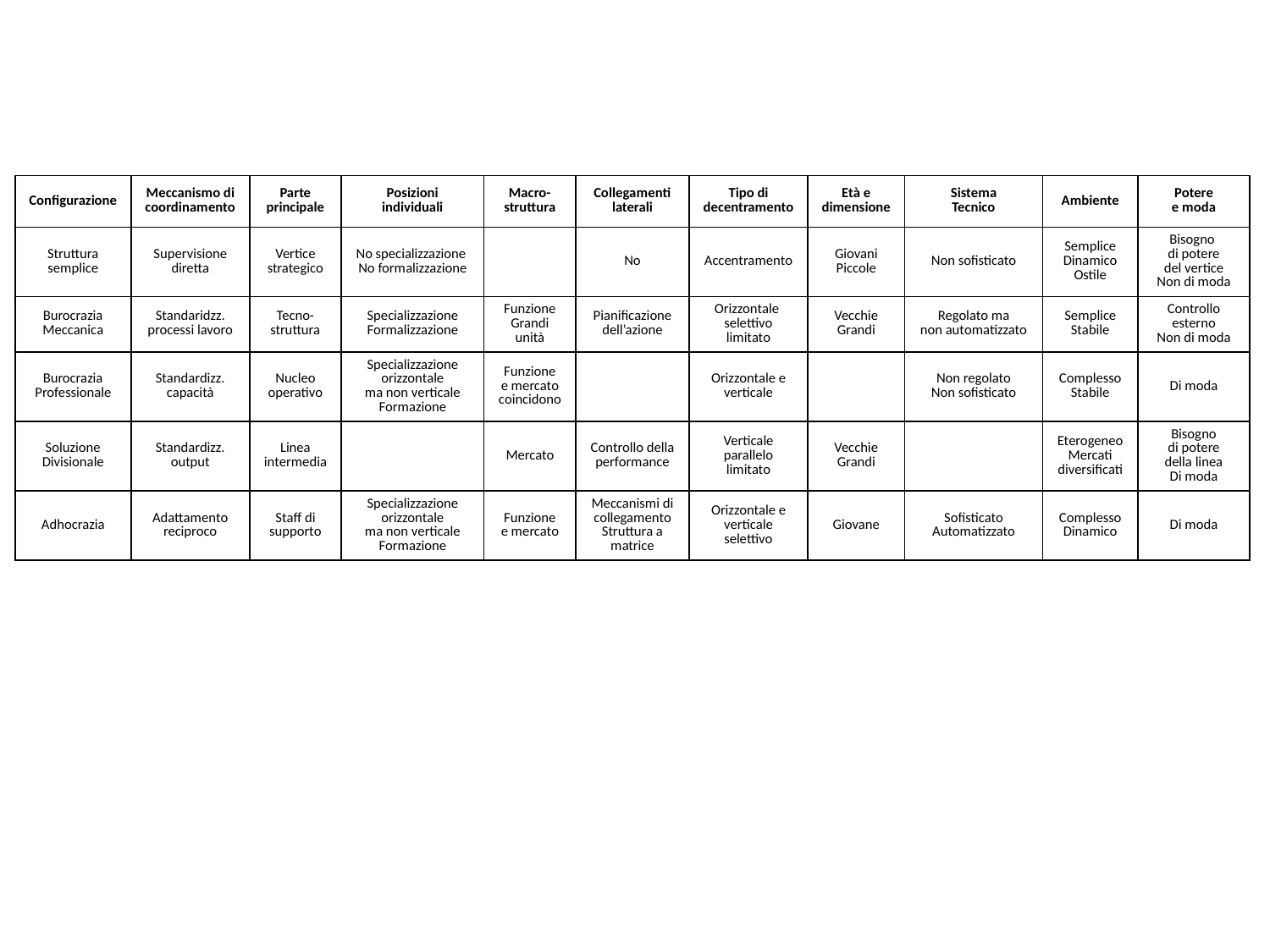

| Configurazione | Meccanismo di coordinamento | Parte principale | Posizioni individuali | Macro- struttura | Collegamenti laterali | Tipo di decentramento | Età e dimensione | Sistema Tecnico | Ambiente | Potere e moda |
| --- | --- | --- | --- | --- | --- | --- | --- | --- | --- | --- |
| Struttura semplice | Supervisione diretta | Vertice strategico | No specializzazione No formalizzazione |  | No | Accentramento | Giovani Piccole | Non sofisticato | Semplice Dinamico Ostile | Bisogno di potere del vertice Non di moda |
| Burocrazia Meccanica | Standaridzz. processi lavoro | Tecno- struttura | Specializzazione Formalizzazione | Funzione Grandi unità | Pianificazione dell’azione | Orizzontale selettivo limitato | Vecchie Grandi | Regolato ma non automatizzato | Semplice Stabile | Controllo esterno Non di moda |
| Burocrazia Professionale | Standardizz. capacità | Nucleo operativo | Specializzazione orizzontale ma non verticale Formazione | Funzione e mercato coincidono |  | Orizzontale e verticale |  | Non regolato Non sofisticato | Complesso Stabile | Di moda |
| Soluzione Divisionale | Standardizz. output | Linea intermedia |  | Mercato | Controllo della performance | Verticale parallelo limitato | Vecchie Grandi |  | Eterogeneo Mercati diversificati | Bisogno di potere della linea Di moda |
| Adhocrazia | Adattamento reciproco | Staff di supporto | Specializzazione orizzontale ma non verticale Formazione | Funzione e mercato | Meccanismi di collegamento Struttura a matrice | Orizzontale e verticale selettivo | Giovane | Sofisticato Automatizzato | Complesso Dinamico | Di moda |